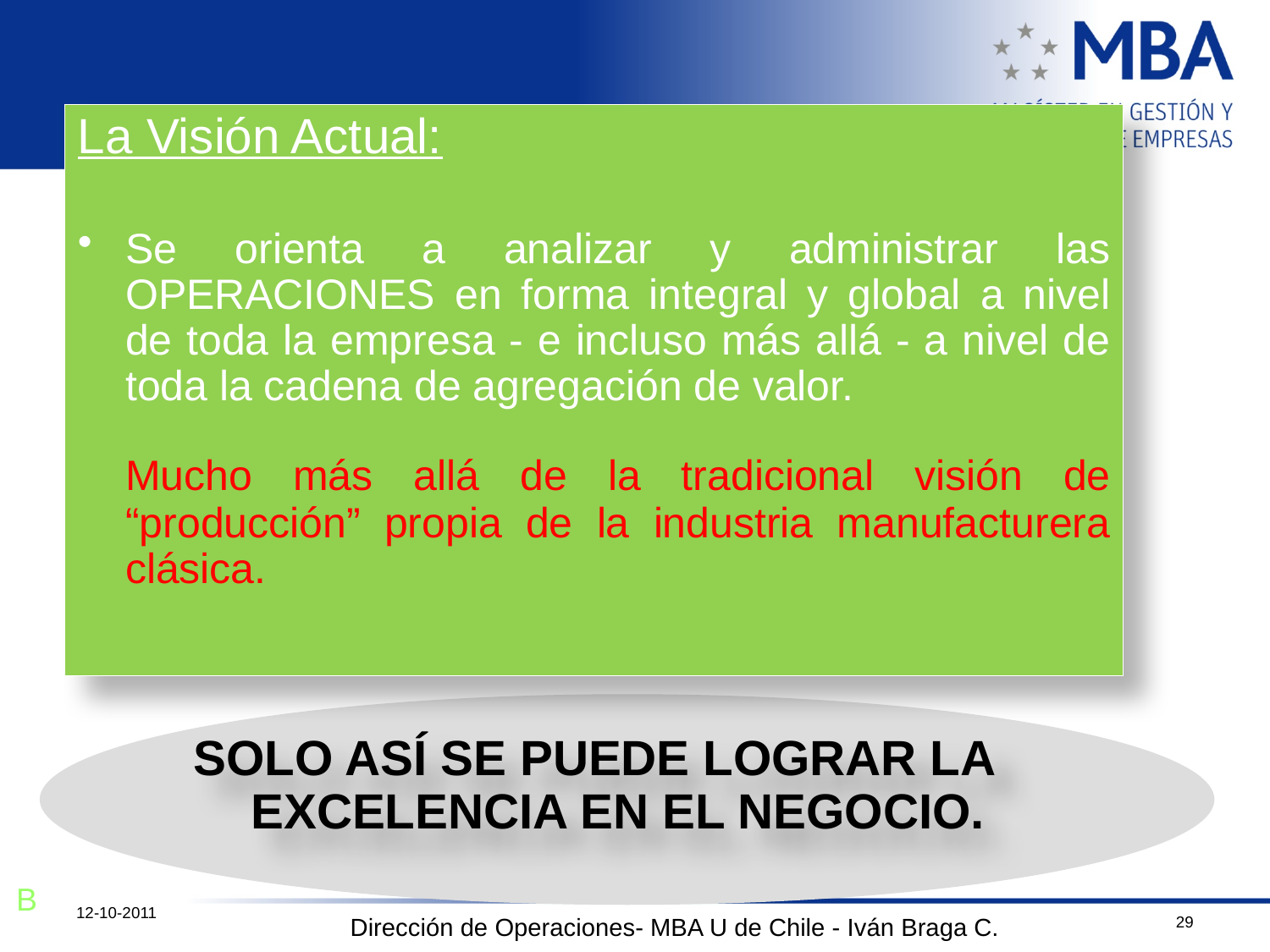

La Visión Actual:

Se orienta a analizar y administrar las OPERACIONES en forma integral y global a nivel de toda la empresa - e incluso más allá - a nivel de toda la cadena de agregación de valor.

	Mucho más allá de la tradicional visión de “producción” propia de la industria manufacturera clásica.

SOLO ASÍ SE PUEDE LOGRAR LA EXCELENCIA EN EL NEGOCIO.

B
12-10-2011

29